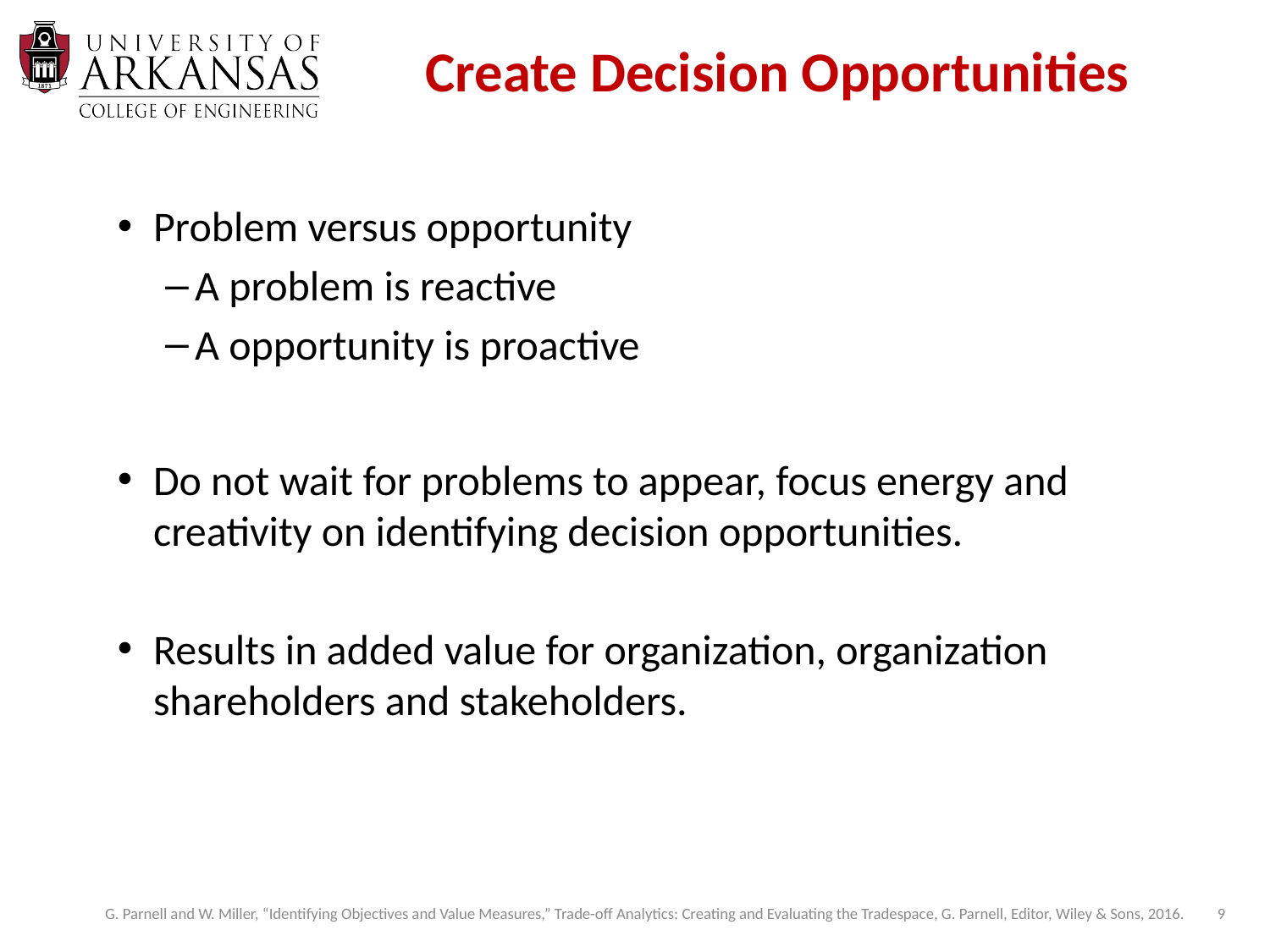

# Create Decision Opportunities
Problem versus opportunity
A problem is reactive
A opportunity is proactive

Do not wait for problems to appear, focus energy and creativity on identifying decision opportunities.

Results in added value for organization, organization shareholders and stakeholders.
9
G. Parnell and W. Miller, “Identifying Objectives and Value Measures,” Trade-off Analytics: Creating and Evaluating the Tradespace, G. Parnell, Editor, Wiley & Sons, 2016.